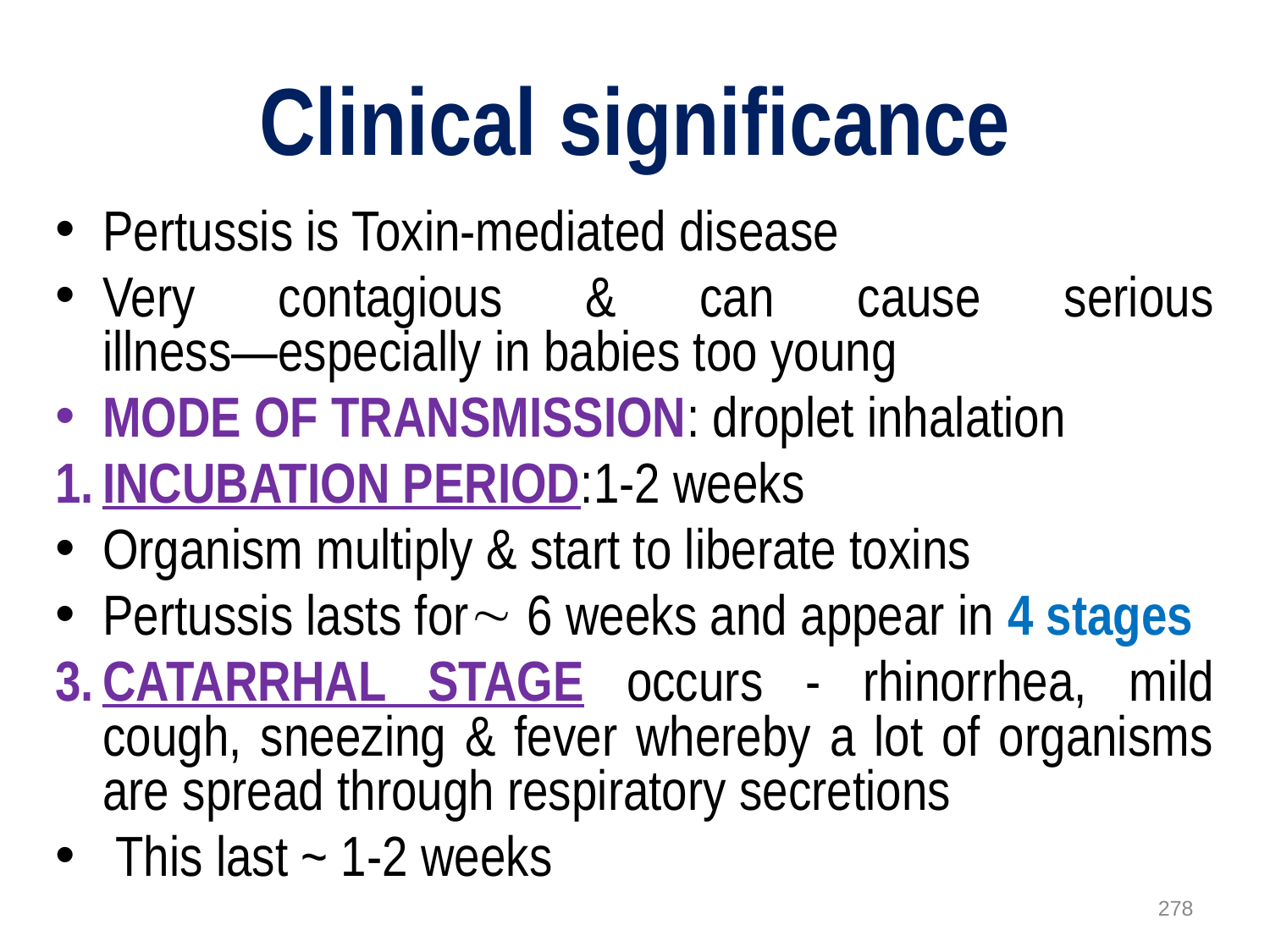

# Clinical significance
Pertussis is Toxin-mediated disease
Very contagious & can cause serious illness―especially in babies too young
MODE OF TRANSMISSION: droplet inhalation
INCUBATION PERIOD:1-2 weeks
Organism multiply & start to liberate toxins
Pertussis lasts for∼ 6 weeks and appear in 4 stages
CATARRHAL STAGE occurs - rhinorrhea, mild cough, sneezing & fever whereby a lot of organisms are spread through respiratory secretions
 This last ~ 1-2 weeks

278